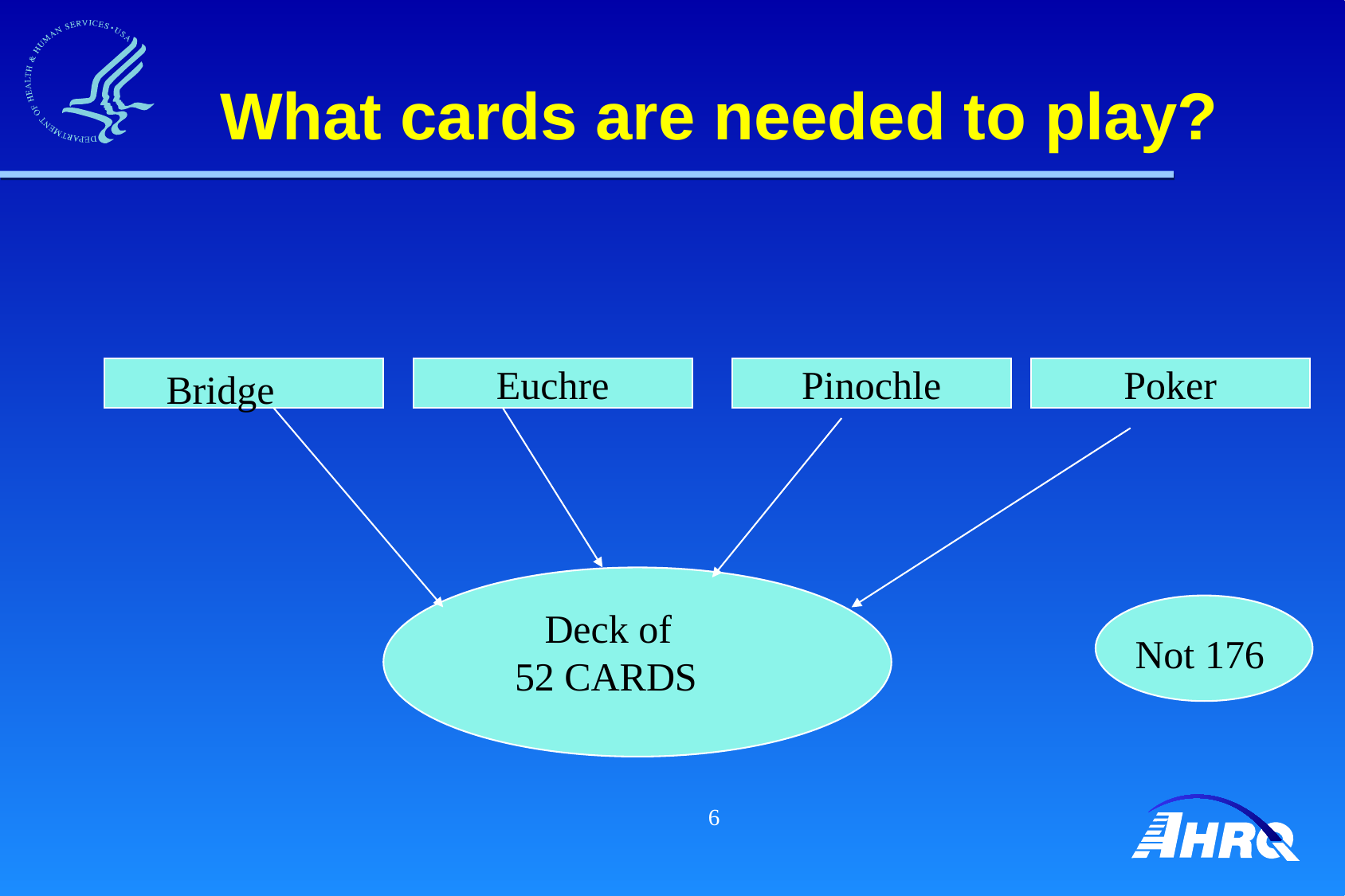

# What cards are needed to play?

Bridge
Euchre
Pinochle
Poker

   Deck of            52 CARDS
Not 176
6